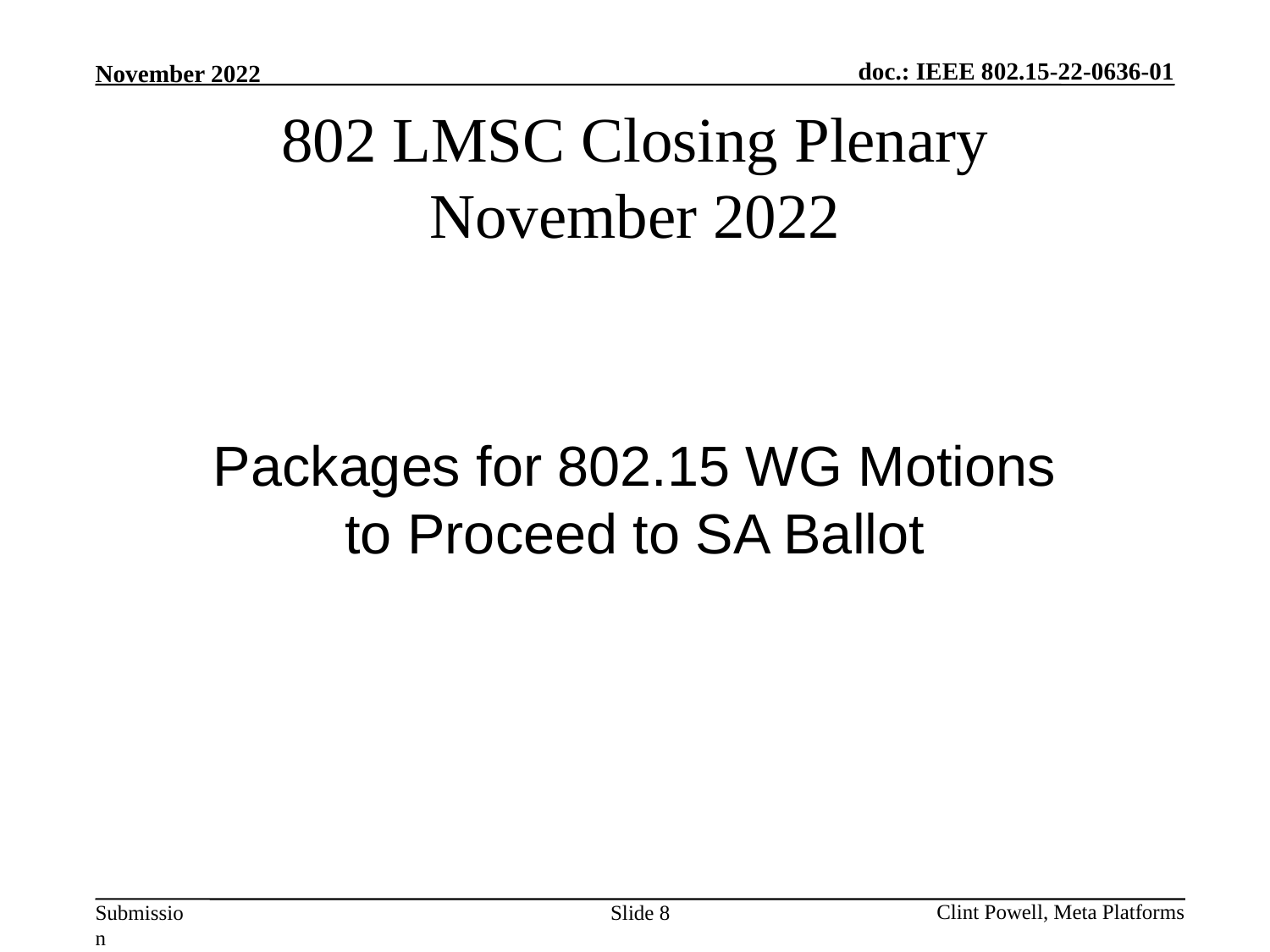

# 802 LMSC Closing Plenary November 2022
Packages for 802.15 WG Motions to Proceed to SA Ballot
Slide 8